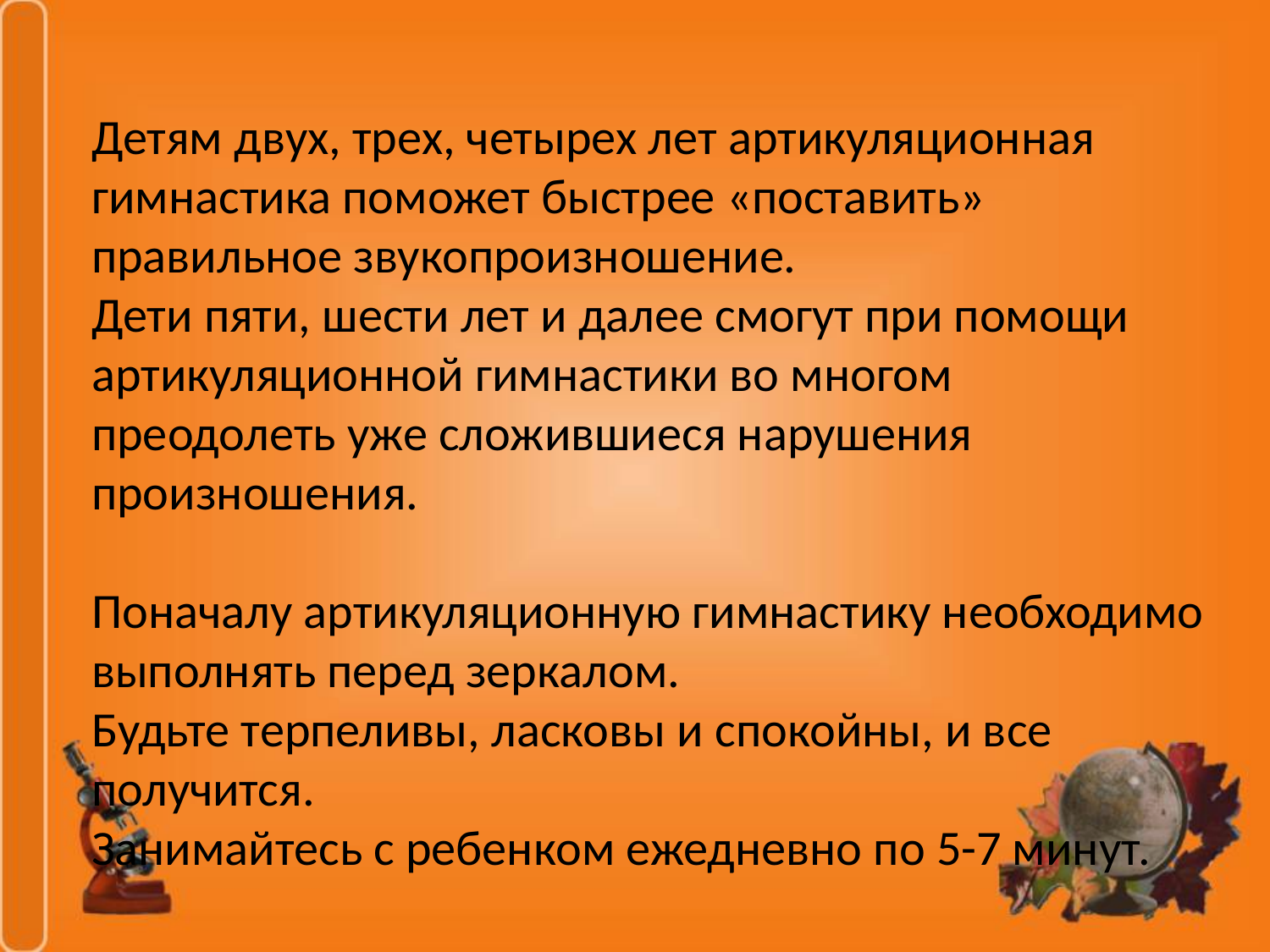

Детям двух, трех, четырех лет артикуляционная гимнастика поможет быстрее «поставить» правильное звукопроизношение.
Дети пяти, шести лет и далее смогут при помощи артикуляционной гимнастики во многом преодолеть уже сложившиеся нарушения произношения.

Поначалу артикуляционную гимнастику необходимо выполнять перед зеркалом.
Будьте терпеливы, ласковы и спокойны, и все получится.
Занимайтесь с ребенком ежедневно по 5-7 минут.